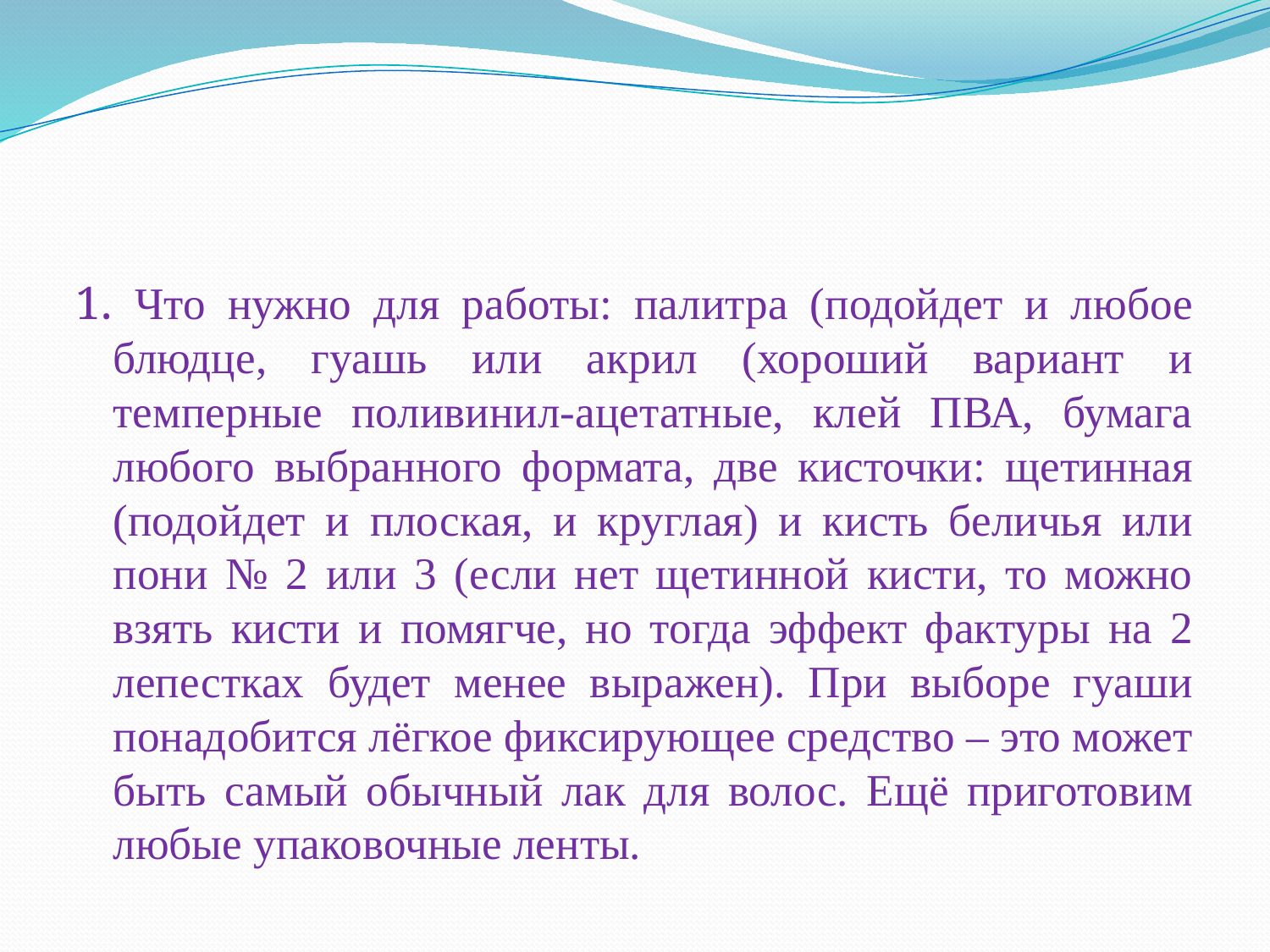

#
1. Что нужно для работы: палитра (подойдет и любое блюдце, гуашь или акрил (хороший вариант и темперные поливинил-ацетатные, клей ПВА, бумага любого выбранного формата, две кисточки: щетинная (подойдет и плоская, и круглая) и кисть беличья или пони № 2 или 3 (если нет щетинной кисти, то можно взять кисти и помягче, но тогда эффект фактуры на 2 лепестках будет менее выражен). При выборе гуаши понадобится лёгкое фиксирующее средство – это может быть самый обычный лак для волос. Ещё приготовим любые упаковочные ленты.